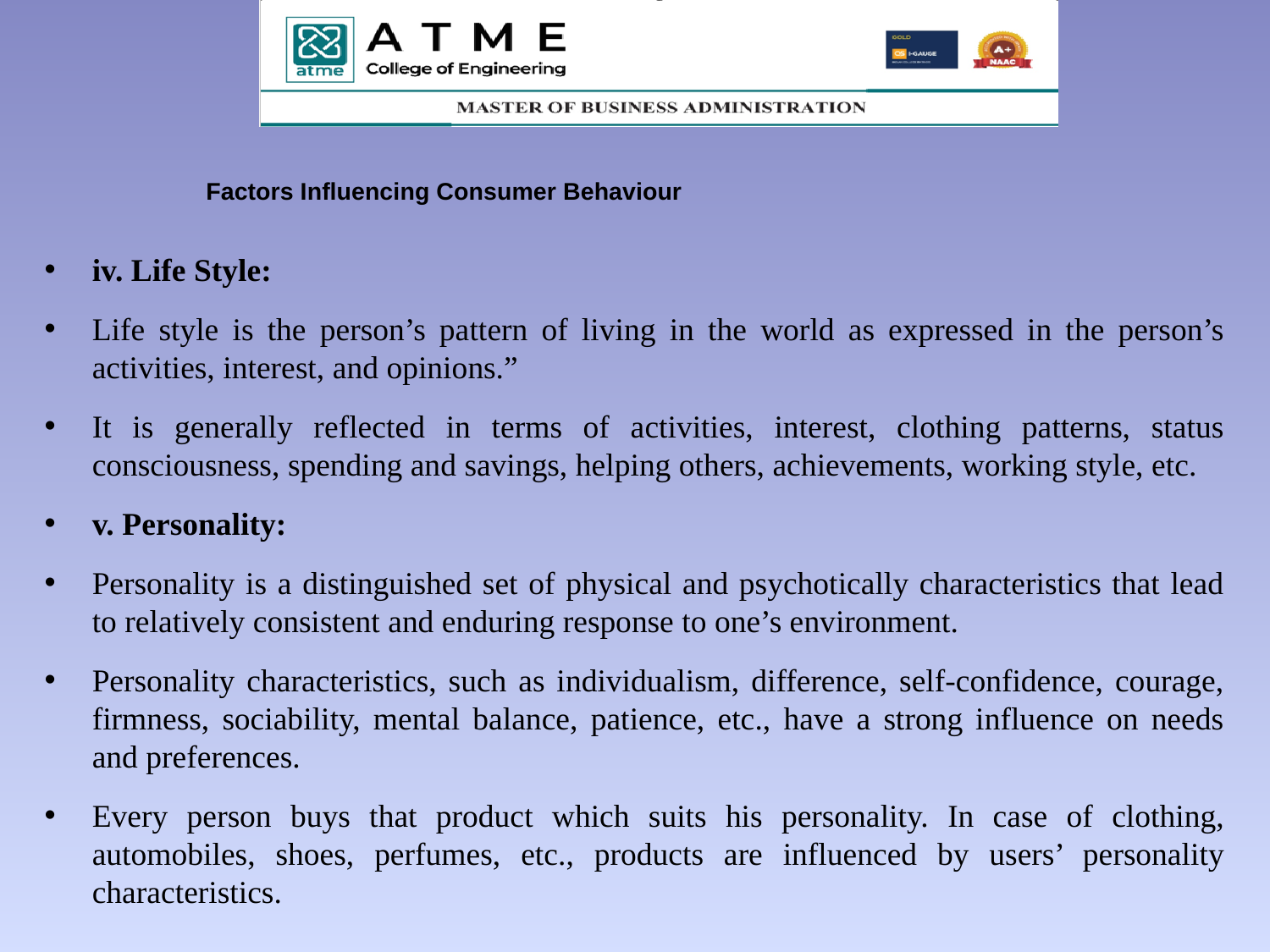

# Factors Influencing Consumer Behaviour
iv. Life Style:
Life style is the person’s pattern of living in the world as expressed in the person’s activities, interest, and opinions.”
It is generally reflected in terms of activities, interest, clothing patterns, status consciousness, spending and savings, helping others, achievements, working style, etc.
v. Personality:
Personality is a distinguished set of physical and psychotically characteristics that lead to relatively consistent and enduring response to one’s environment.
Personality characteristics, such as individualism, difference, self-confidence, courage, firmness, sociability, mental balance, patience, etc., have a strong influence on needs and preferences.
Every person buys that product which suits his personality. In case of clothing, automobiles, shoes, perfumes, etc., products are influenced by users’ personality characteristics.